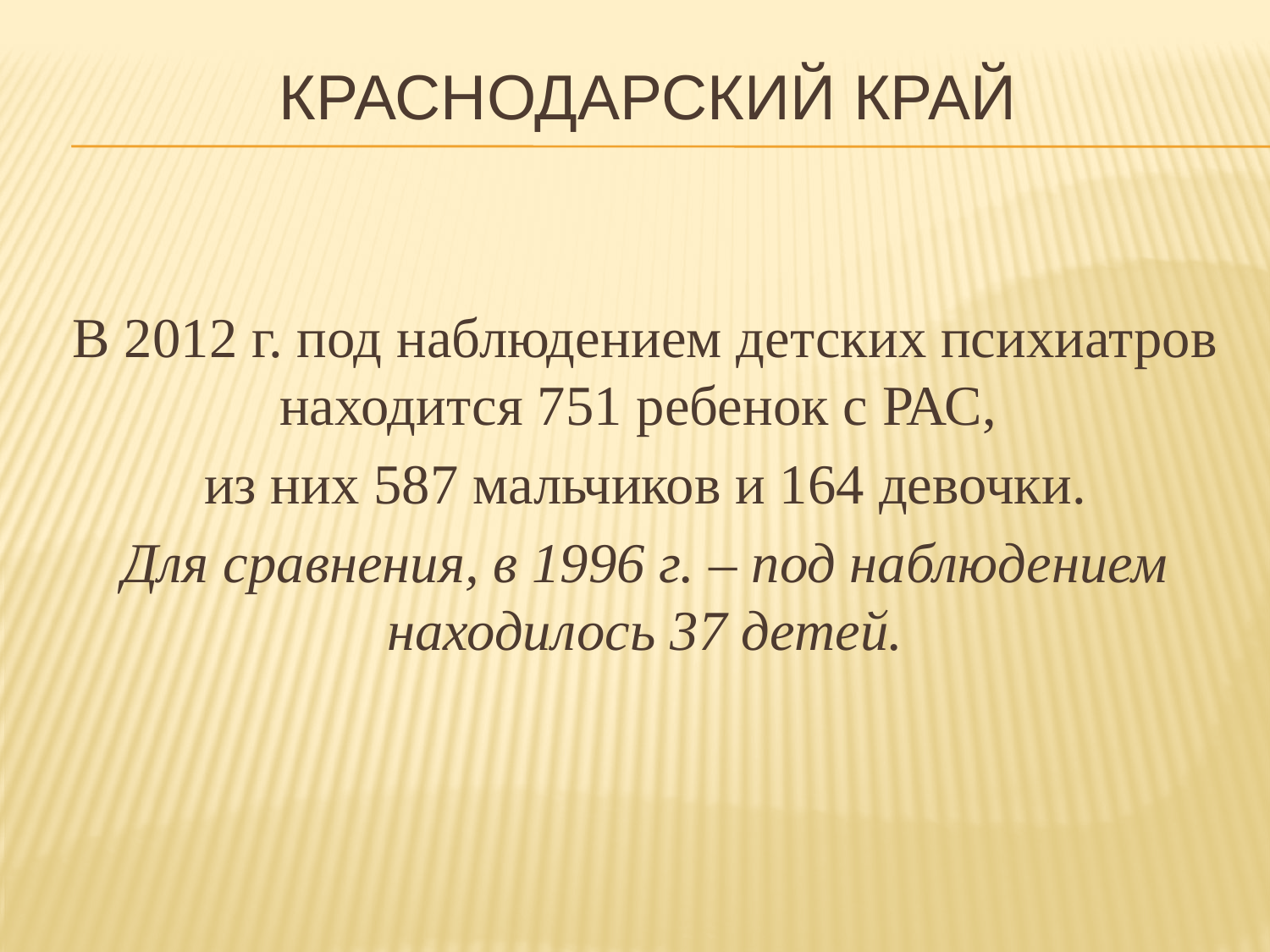

# Краснодарский край

В 2012 г. под наблюдением детских психиатров находится 751 ребенок с РАС,
из них 587 мальчиков и 164 девочки.
Для сравнения, в 1996 г. – под наблюдением находилось 37 детей.